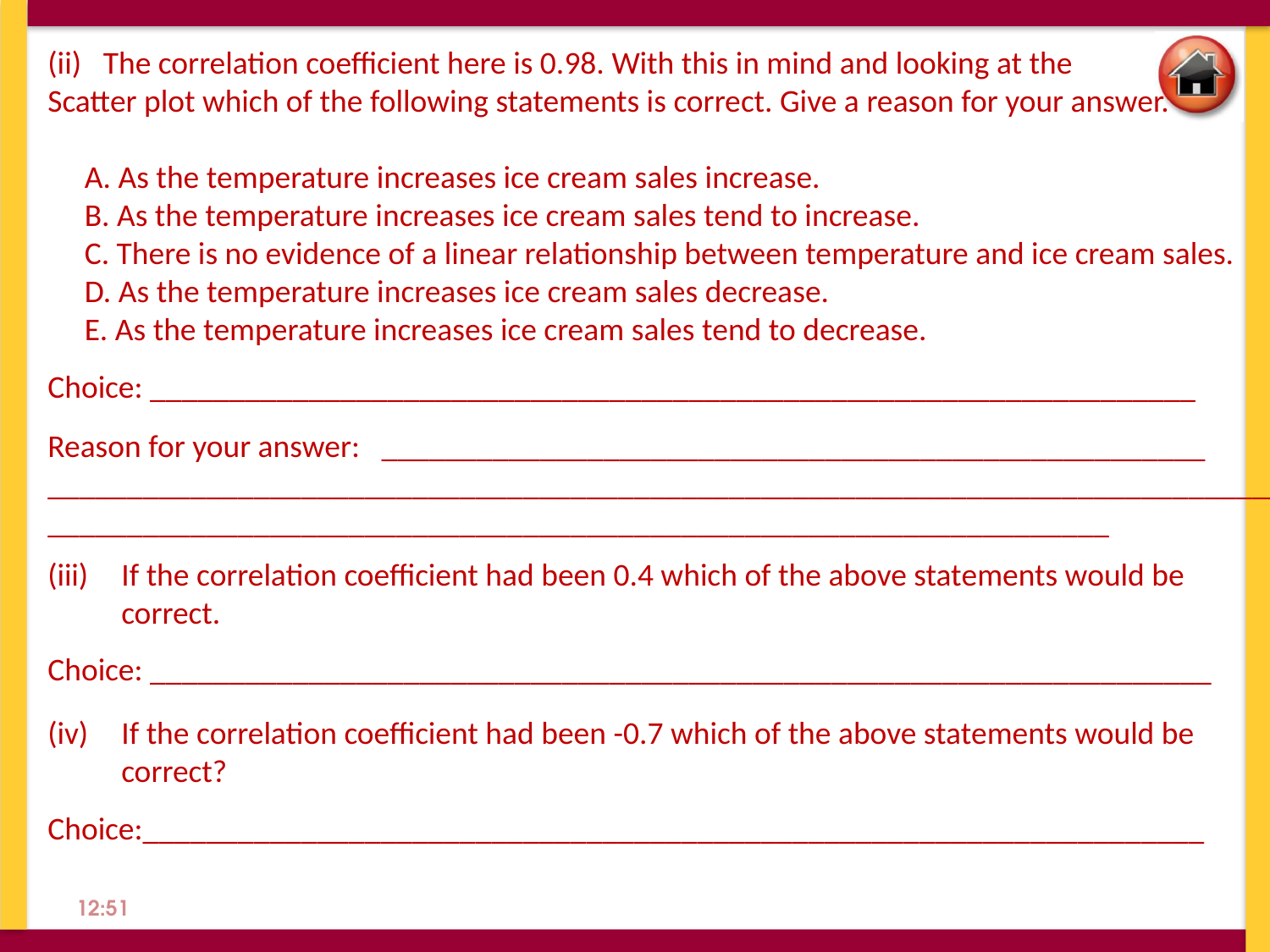

The correlation coefficient here is 0.98. With this in mind and looking at the
Scatter plot which of the following statements is correct. Give a reason for your answer.

	A. As the temperature increases ice cream sales increase.
	B. As the temperature increases ice cream sales tend to increase.
	C. There is no evidence of a linear relationship between temperature and ice cream sales.
	D. As the temperature increases ice cream sales decrease.
	E. As the temperature increases ice cream sales tend to decrease.

Choice: __________________________________________________________________

Reason for your answer:   ____________________________________________________ __________________________________________________________________________________________________________________________________________________

(iii)	If the correlation coefficient had been 0.4 which of the above statements would be
	correct.

Choice: ___________________________________________________________________

(iv)	If the correlation coefficient had been -0.7 which of the above statements would be
	correct?

Choice:___________________________________________________________________
12:51